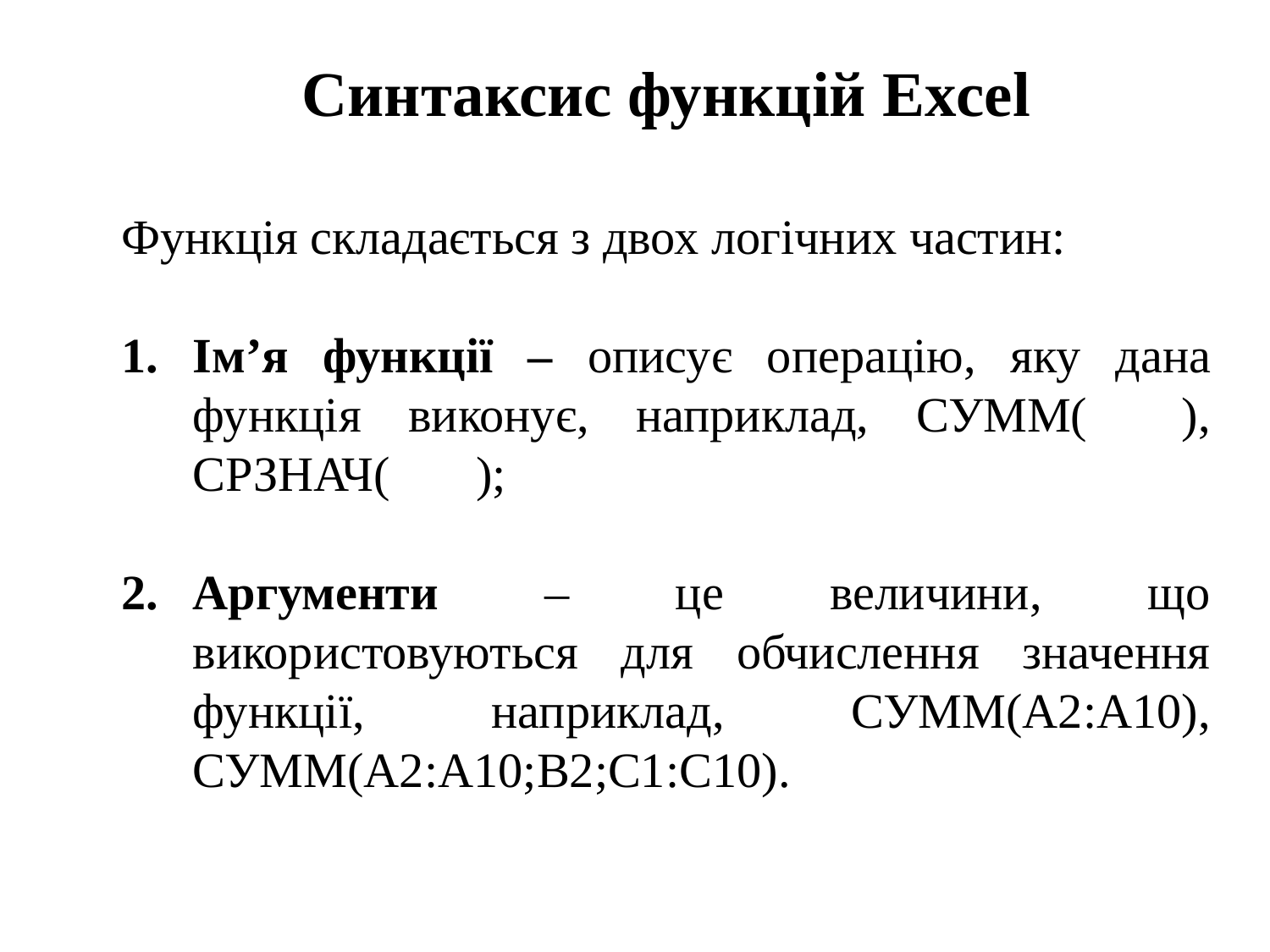

Синтаксис функцій Excel

Функція складається з двох логічних частин:

Ім’я функції – описує операцію, яку дана функція виконує, наприклад, СУММ(  ), СРЗНАЧ(       );

Аргументи – це величини, що використовуються для обчислення значення функції, наприклад, СУММ(А2:А10), СУММ(А2:А10;В2;С1:С10).